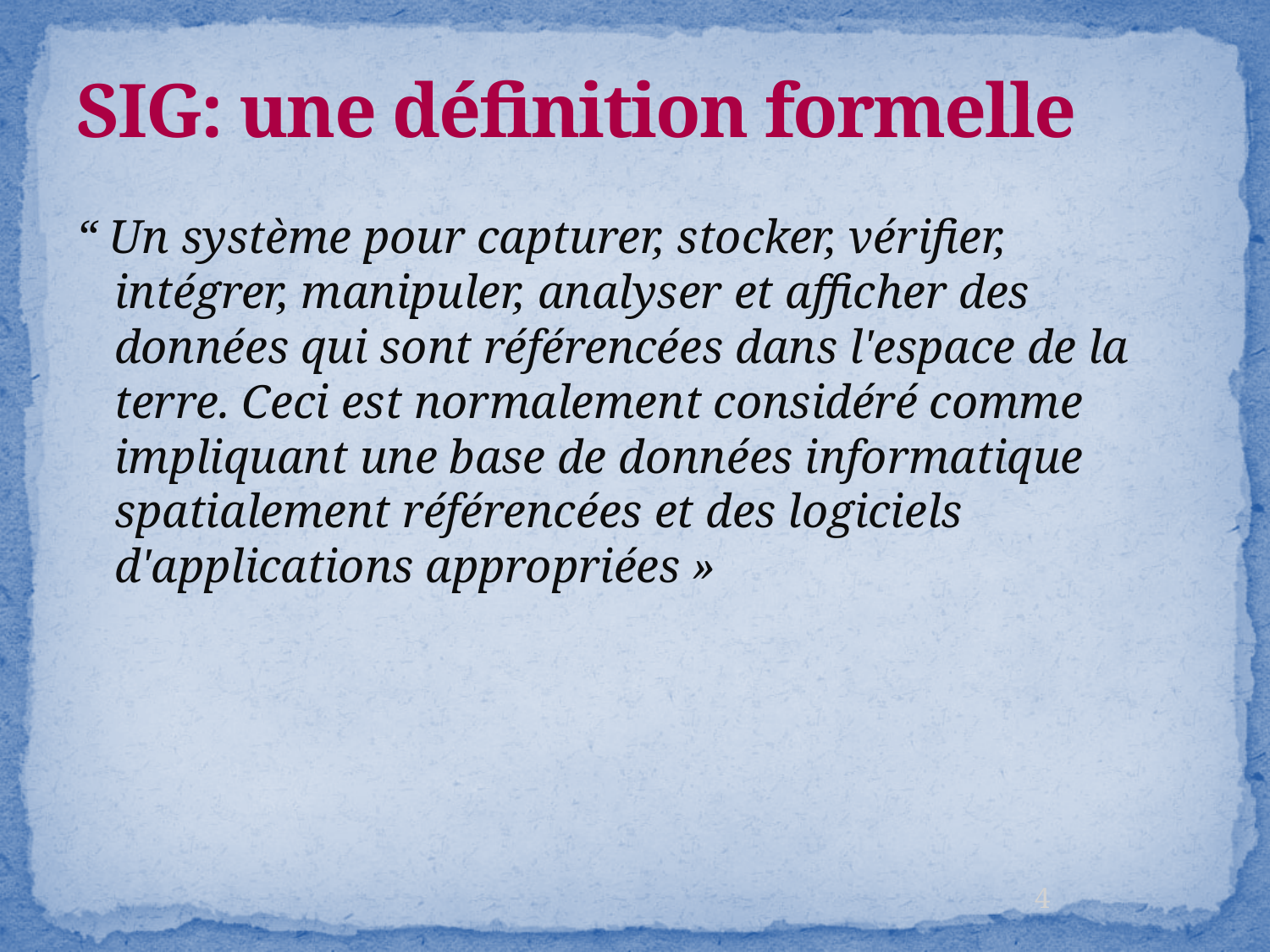

# SIG: une définition formelle
“ Un système pour capturer, stocker, vérifier, intégrer, manipuler, analyser et afficher des données qui sont référencées dans l'espace de la terre. Ceci est normalement considéré comme impliquant une base de données informatique spatialement référencées et des logiciels d'applications appropriées »
4